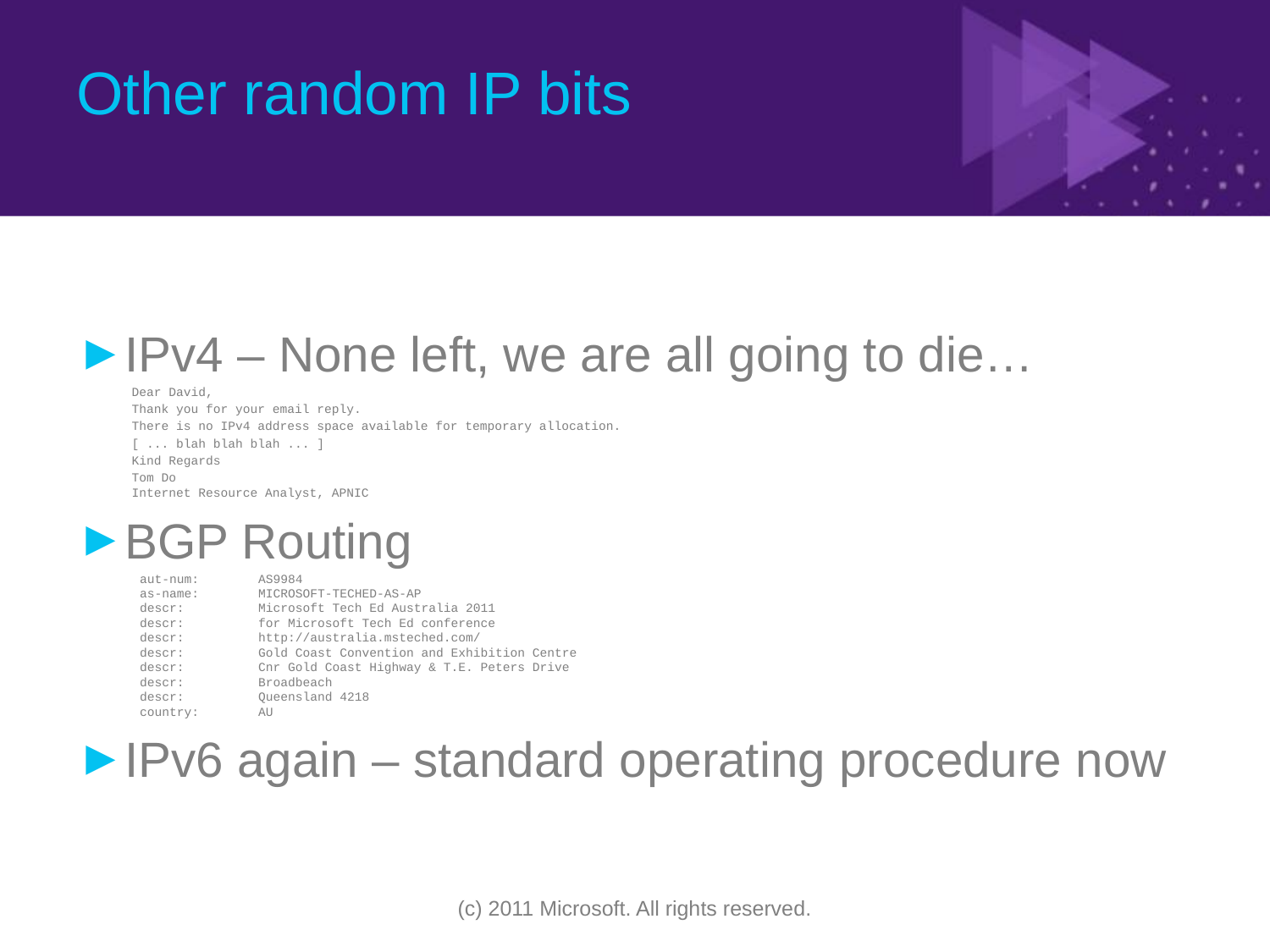

# Other random IP bits
IPv4 – None left, we are all going to die…
Dear David,
Thank you for your email reply.
There is no IPv4 address space available for temporary allocation.
[ ... blah blah blah ... ]
Kind Regards
Tom Do
Internet Resource Analyst, APNIC
BGP Routing
aut-num:        AS9984
as-name:        MICROSOFT-TECHED-AS-AP
descr:          Microsoft Tech Ed Australia 2011
descr:          for Microsoft Tech Ed conference
descr:          http://australia.msteched.com/
descr:          Gold Coast Convention and Exhibition Centre
descr:          Cnr Gold Coast Highway & T.E. Peters Drive
descr:          Broadbeach
descr:          Queensland 4218
country:        AU
IPv6 again – standard operating procedure now
(c) 2011 Microsoft. All rights reserved.